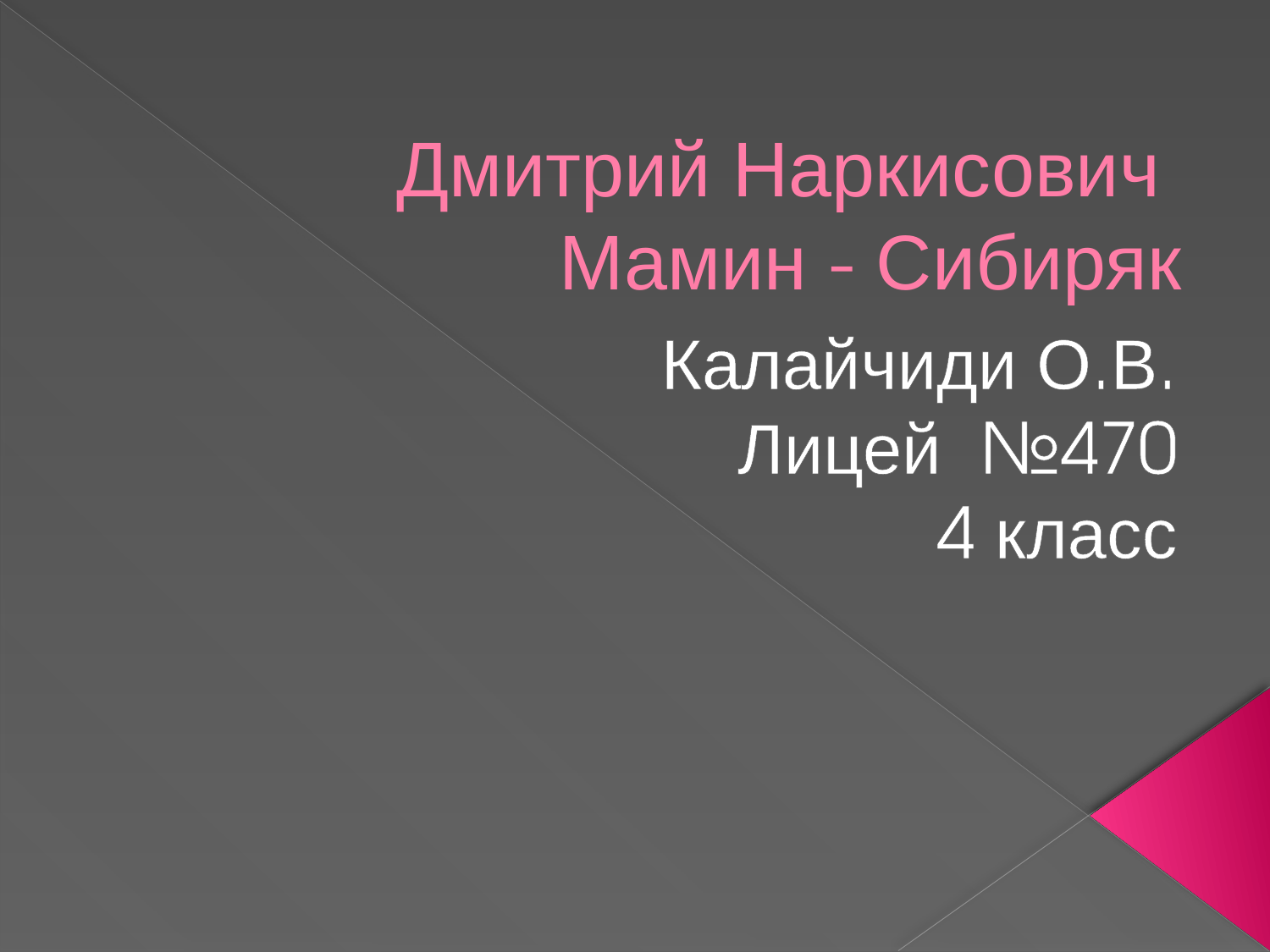

# Дмитрий Наркисович Мамин - Сибиряк
Калайчиди О.В.
Лицей  №470
4 класс